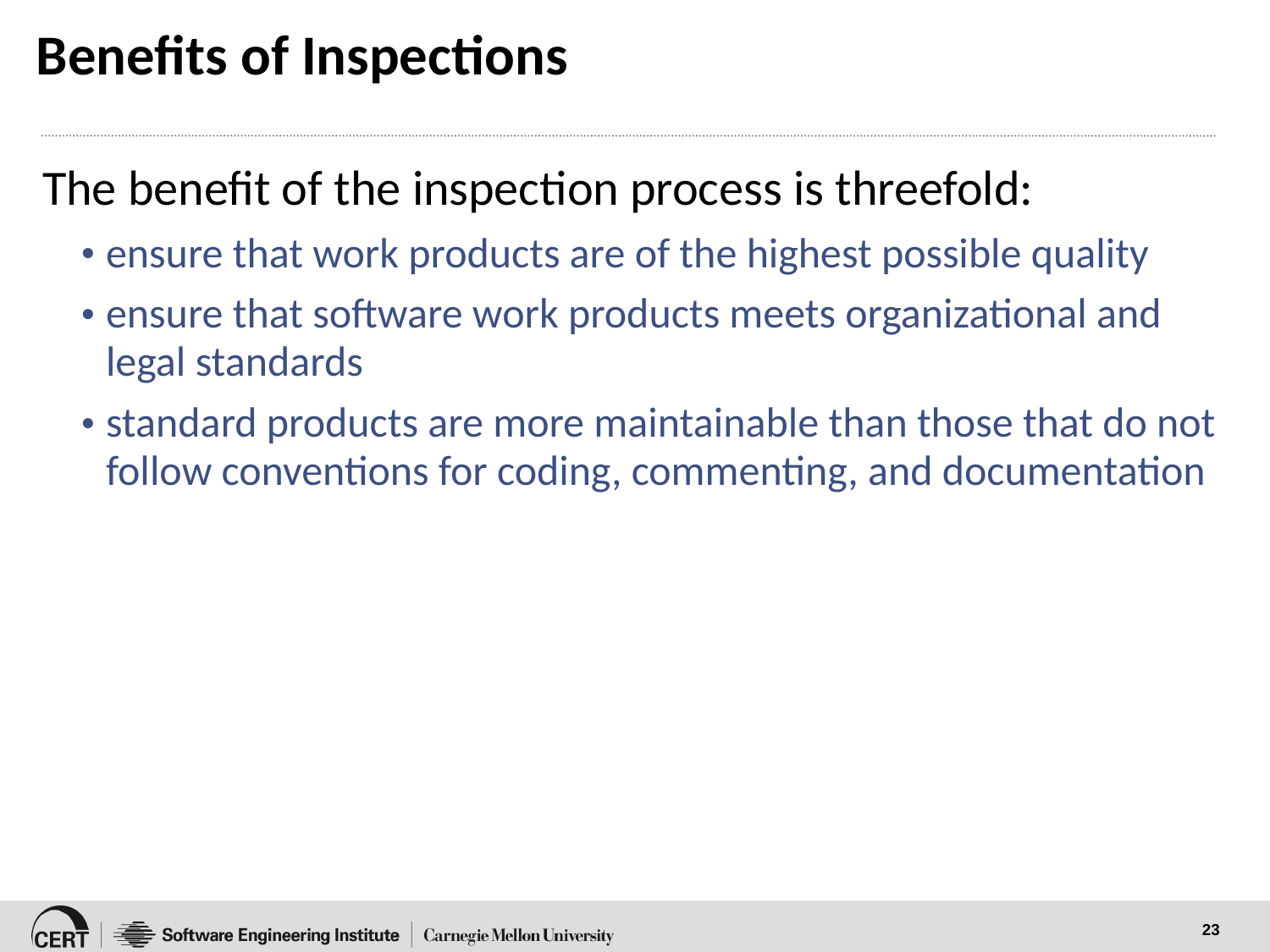

# Benefits of Inspections
The benefit of the inspection process is threefold:
ensure that work products are of the highest possible quality
ensure that software work products meets organizational and legal standards
standard products are more maintainable than those that do not follow conventions for coding, commenting, and documentation